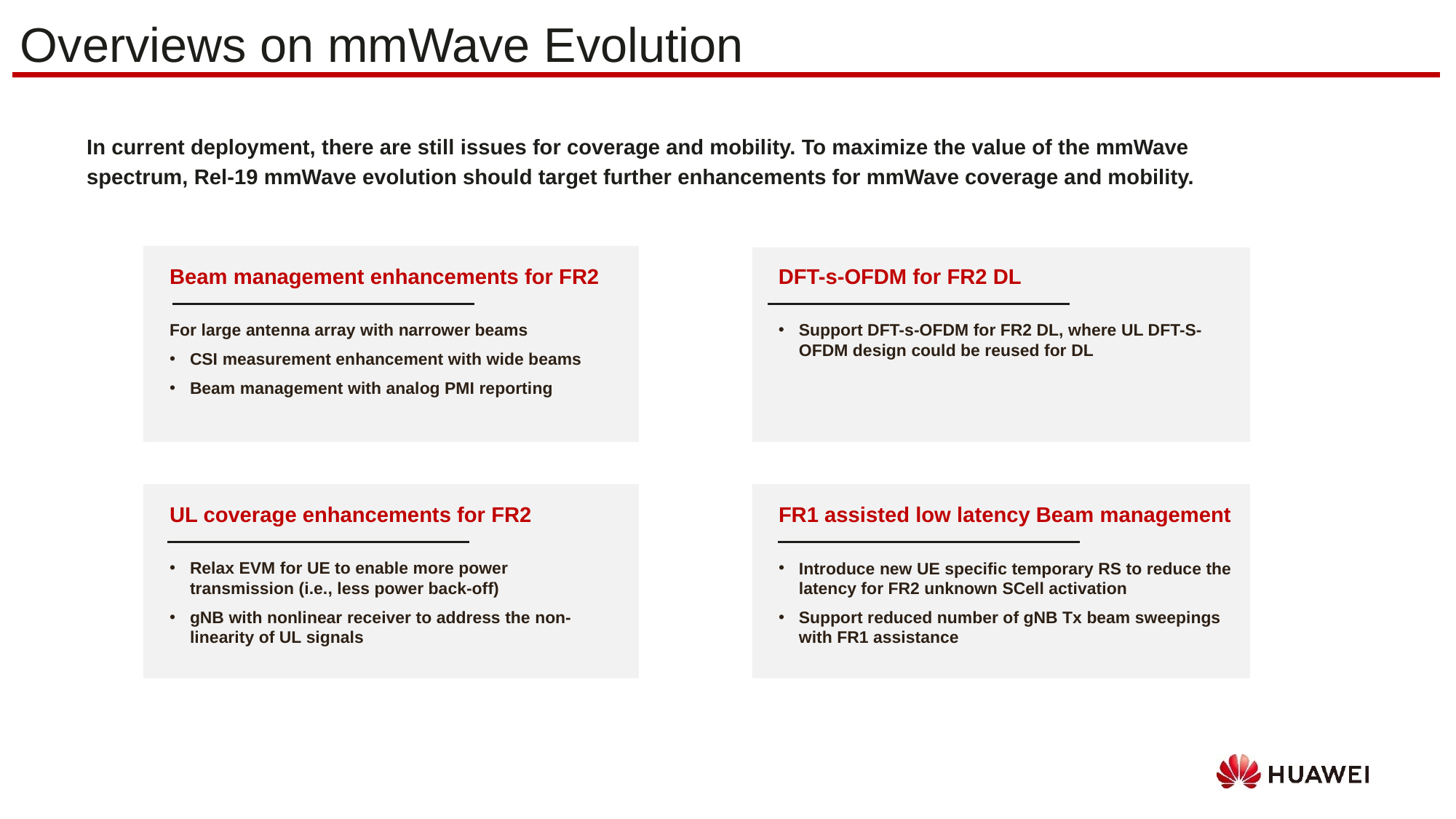

Overviews on mmWave Evolution

In current deployment, there are still issues for coverage and mobility. To maximize the value of the mmWave spectrum, Rel-19 mmWave evolution should target further enhancements for mmWave coverage and mobility.

Beam management enhancements for FR2

For large antenna array with narrower beams
CSI measurement enhancement with wide beams
Beam management with analog PMI reporting

DFT-s-OFDM for FR2 DL

Support DFT-s-OFDM for FR2 DL, where UL DFT-S-OFDM design could be reused for DL

UL coverage enhancements for FR2

Relax EVM for UE to enable more power transmission (i.e., less power back-off)
gNB with nonlinear receiver to address the non-linearity of UL signals

FR1 assisted low latency Beam management

Introduce new UE specific temporary RS to reduce the latency for FR2 unknown SCell activation
Support reduced number of gNB Tx beam sweepings with FR1 assistance